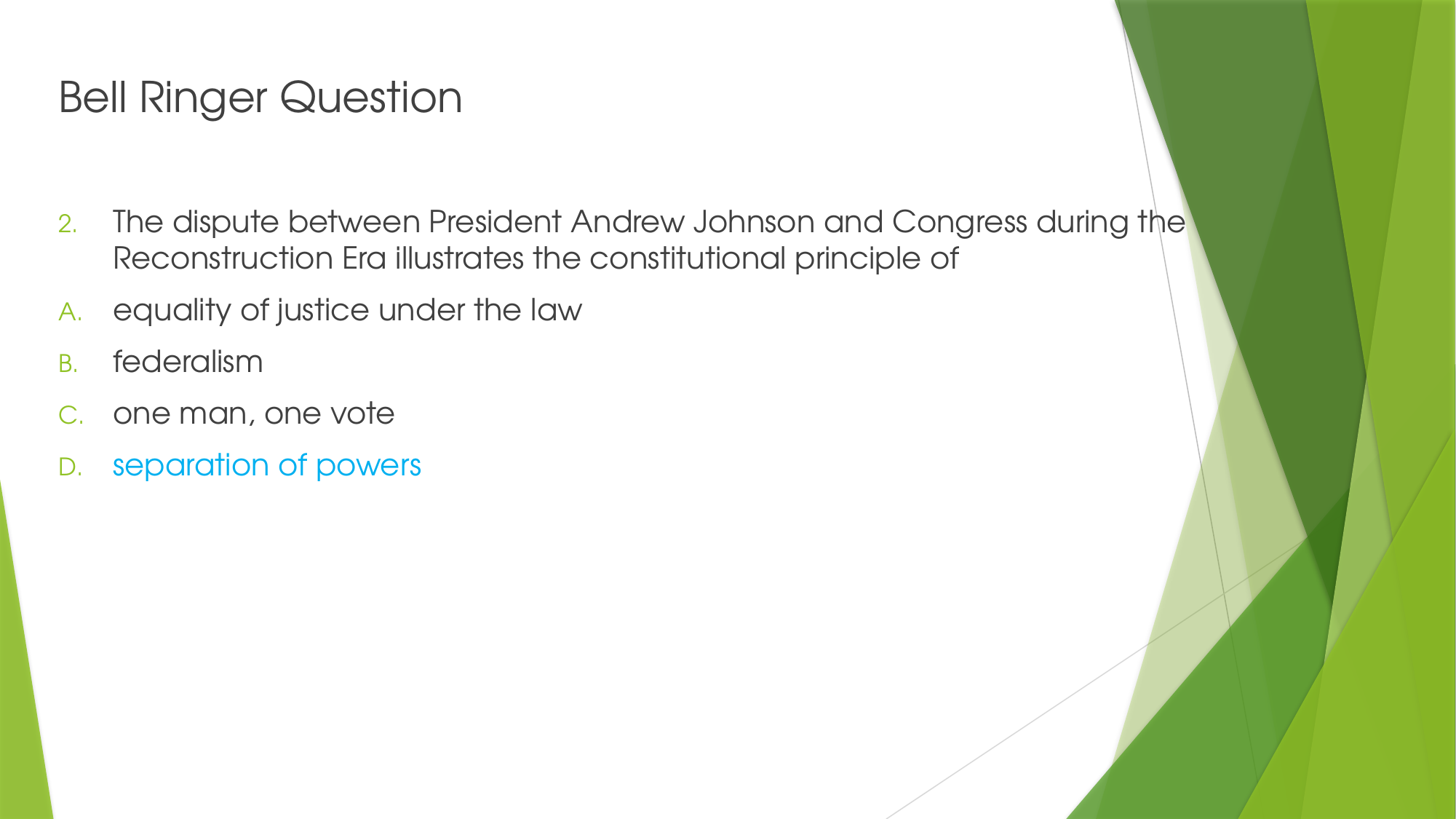

Bell Ringer Question

The dispute between President Andrew Johnson and Congress during the Reconstruction Era illustrates the constitutional principle of
equality of justice under the law
federalism
one man, one vote
separation of powers